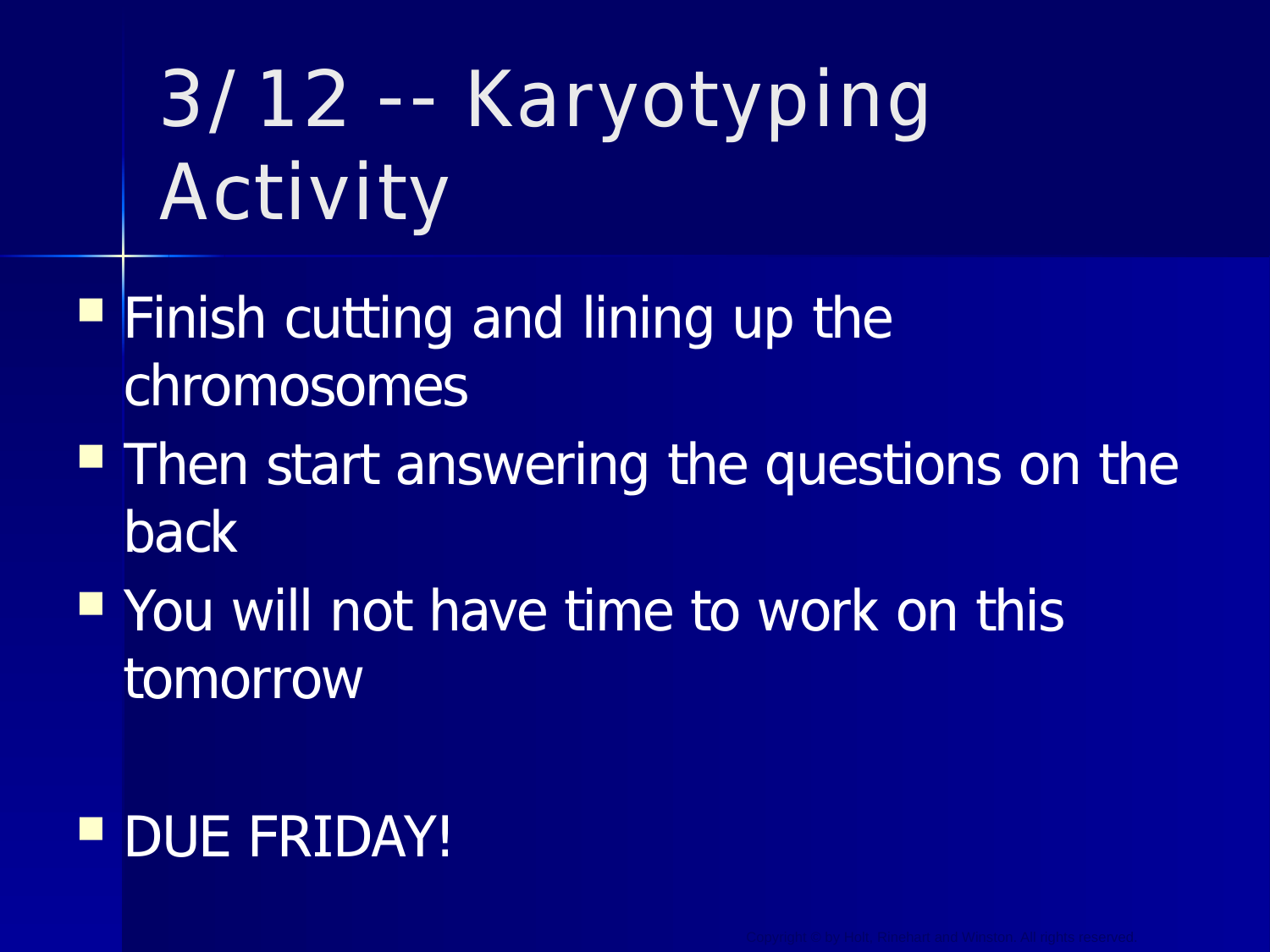

# 3/12 -- Karyotyping Activity
Finish cutting and lining up the chromosomes
Then start answering the questions on the back
You will not have time to work on this tomorrow

DUE FRIDAY!